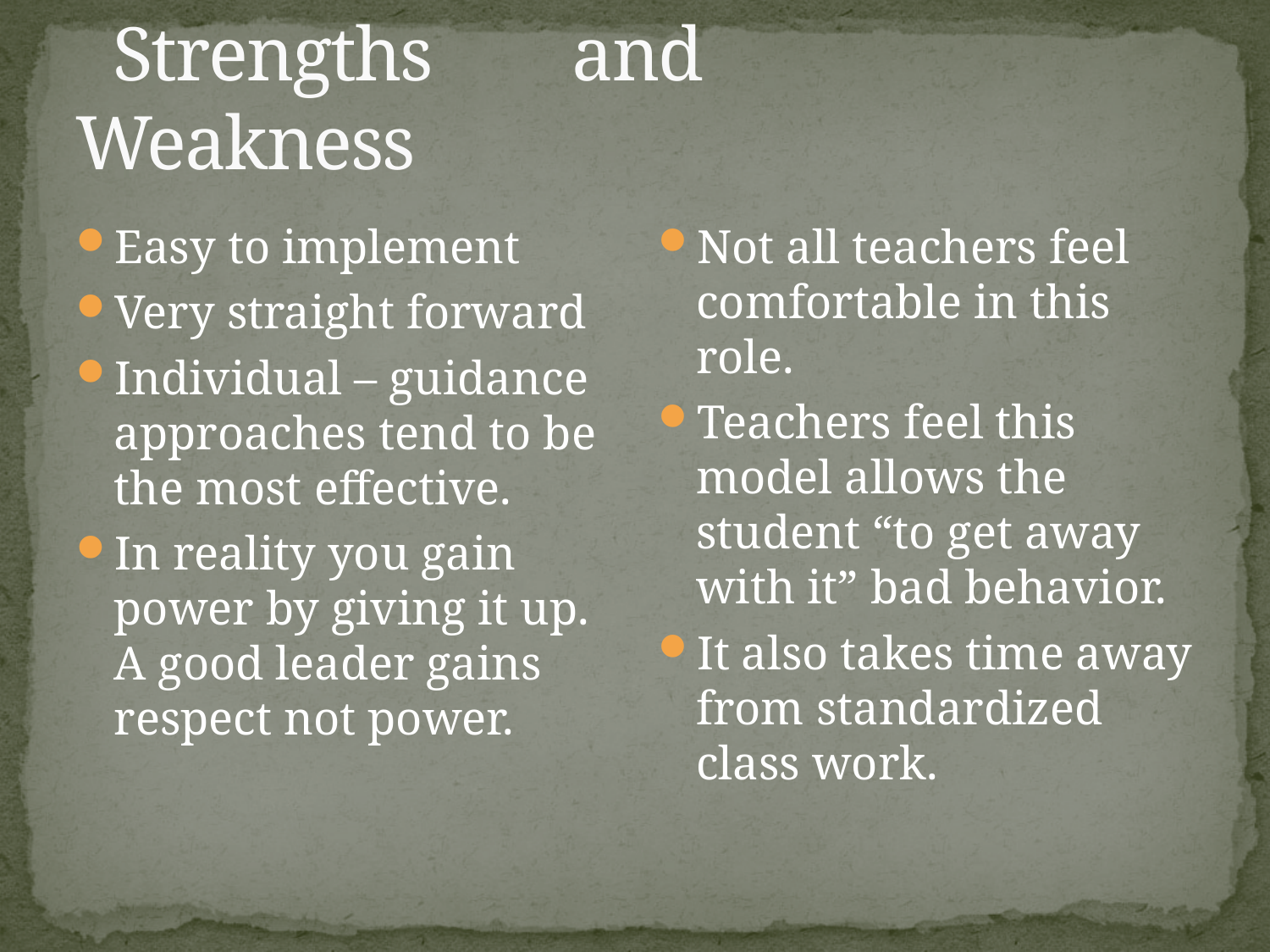

# Strengths        and          Weakness
Easy to implement
Very straight forward
Individual – guidance approaches tend to be the most effective.
In reality you gain power by giving it up. A good leader gains respect not power.
Not all teachers feel comfortable in this role.
Teachers feel this model allows the student “to get away with it” bad behavior.
It also takes time away from standardized class work.